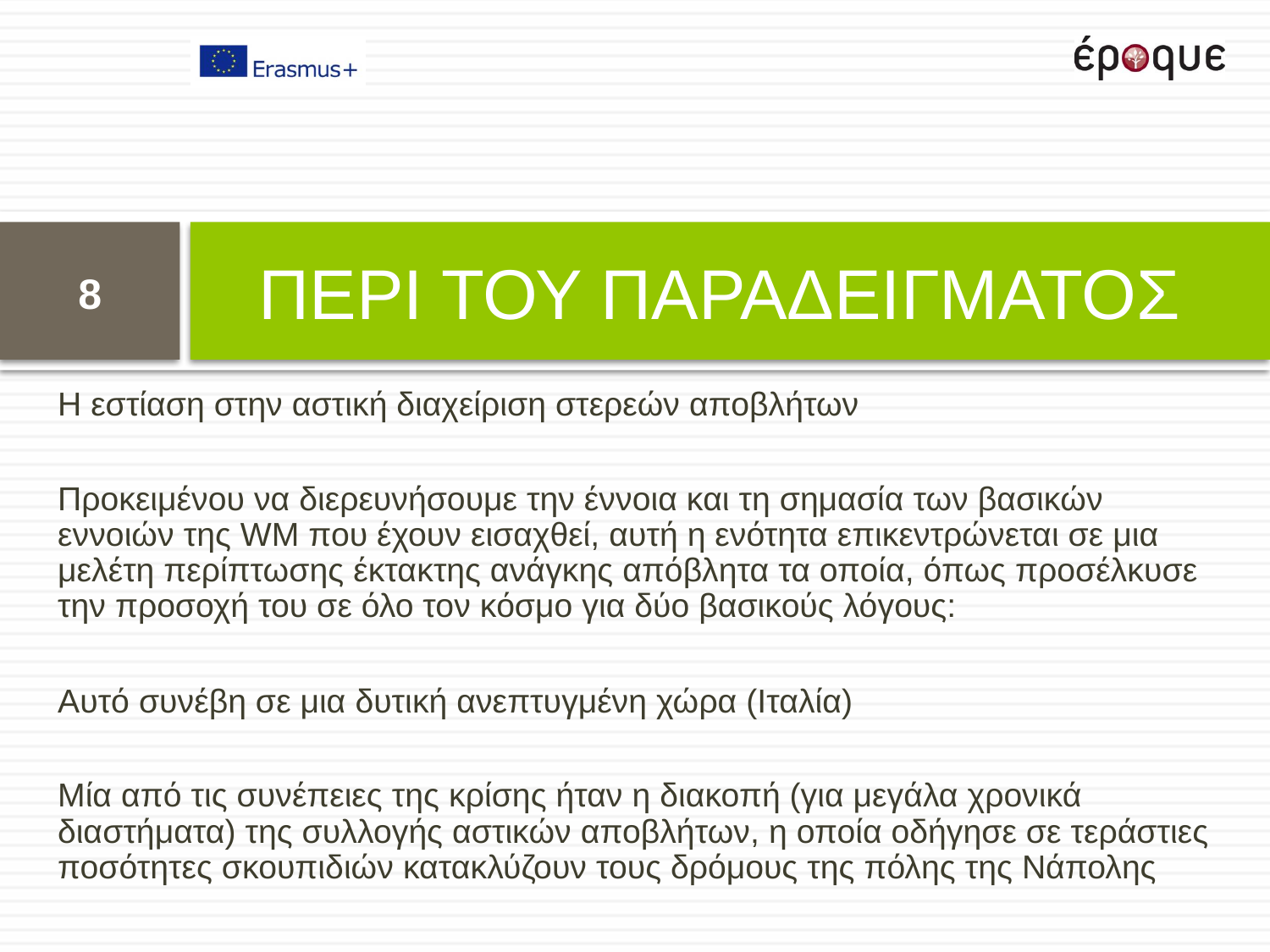

ΠΕΡΙ ΤΟΥ ΠΑΡΑΔΕΙΓΜΑΤΟΣ
8
Η εστίαση στην αστική διαχείριση στερεών αποβλήτων

Προκειμένου να διερευνήσουμε την έννοια και τη σημασία των βασικών εννοιών της WM που έχουν εισαχθεί, αυτή η ενότητα επικεντρώνεται σε μια μελέτη περίπτωσης έκτακτης ανάγκης απόβλητα τα οποία, όπως προσέλκυσε την προσοχή του σε όλο τον κόσμο για δύο βασικούς λόγους:

Αυτό συνέβη σε μια δυτική ανεπτυγμένη χώρα (Ιταλία)

Μία από τις συνέπειες της κρίσης ήταν η διακοπή (για μεγάλα χρονικά διαστήματα) της συλλογής αστικών αποβλήτων, η οποία οδήγησε σε τεράστιες ποσότητες σκουπιδιών κατακλύζουν τους δρόμους της πόλης της Νάπολης